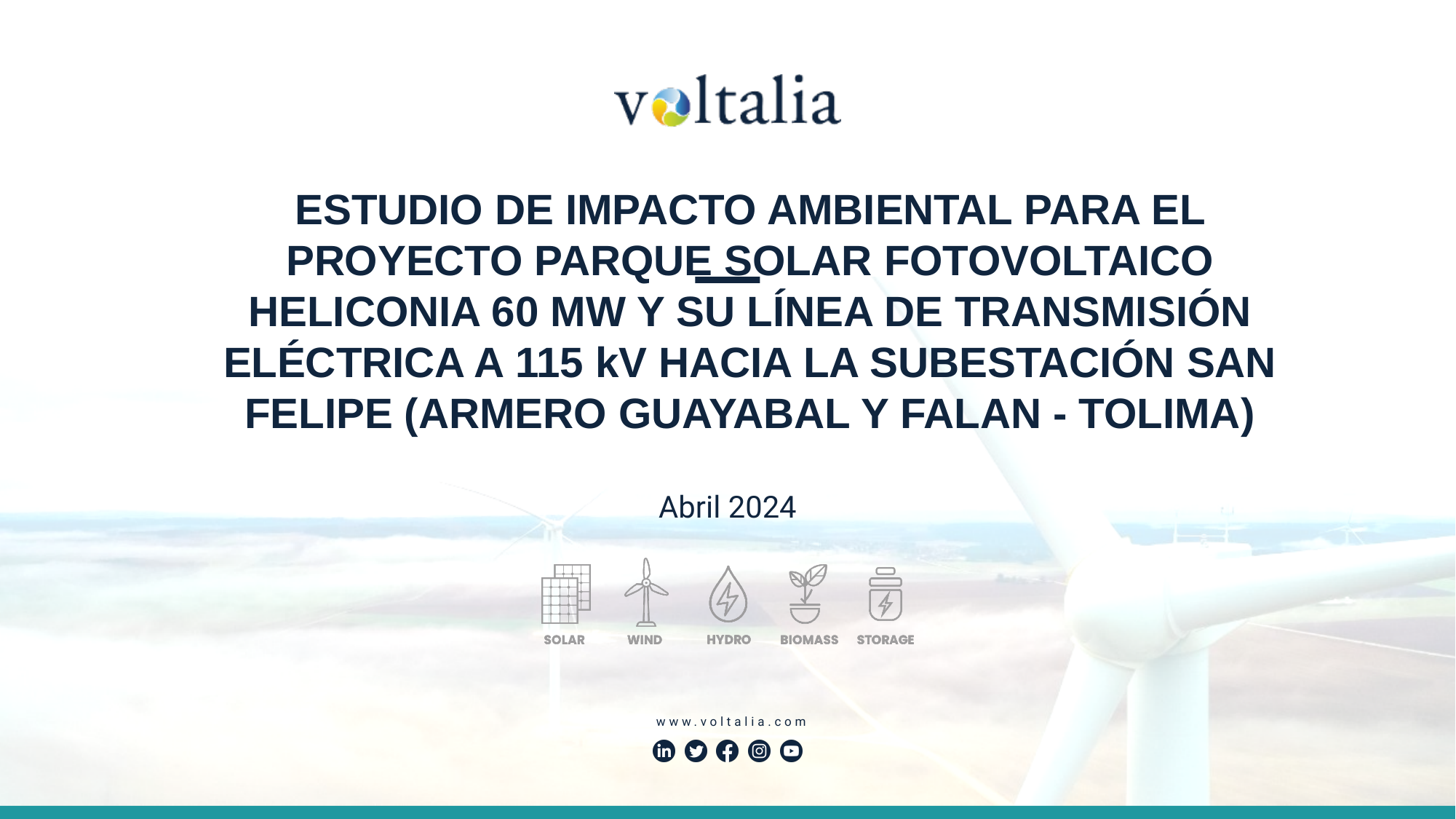

# ESTUDIO DE IMPACTO AMBIENTAL PARA EL PROYECTO PARQUE SOLAR FOTOVOLTAICO HELICONIA 60 MW Y SU LÍNEA DE TRANSMISIÓN ELÉCTRICA A 115 kV HACIA LA SUBESTACIÓN SAN FELIPE (ARMERO GUAYABAL Y FALAN - TOLIMA)
Abril 2024